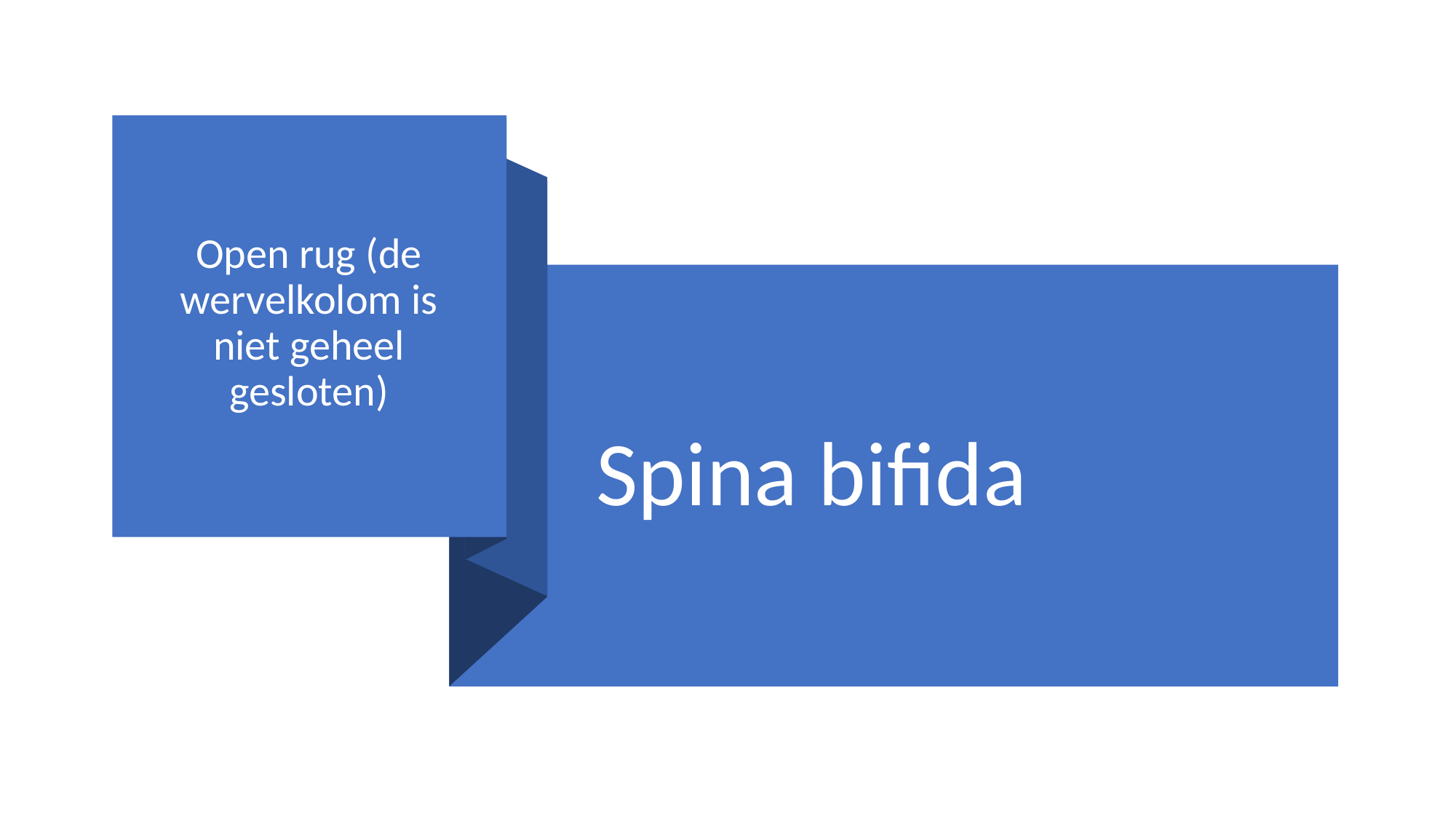

Open rug (de wervelkolom is niet geheel gesloten)

# Spina bifida